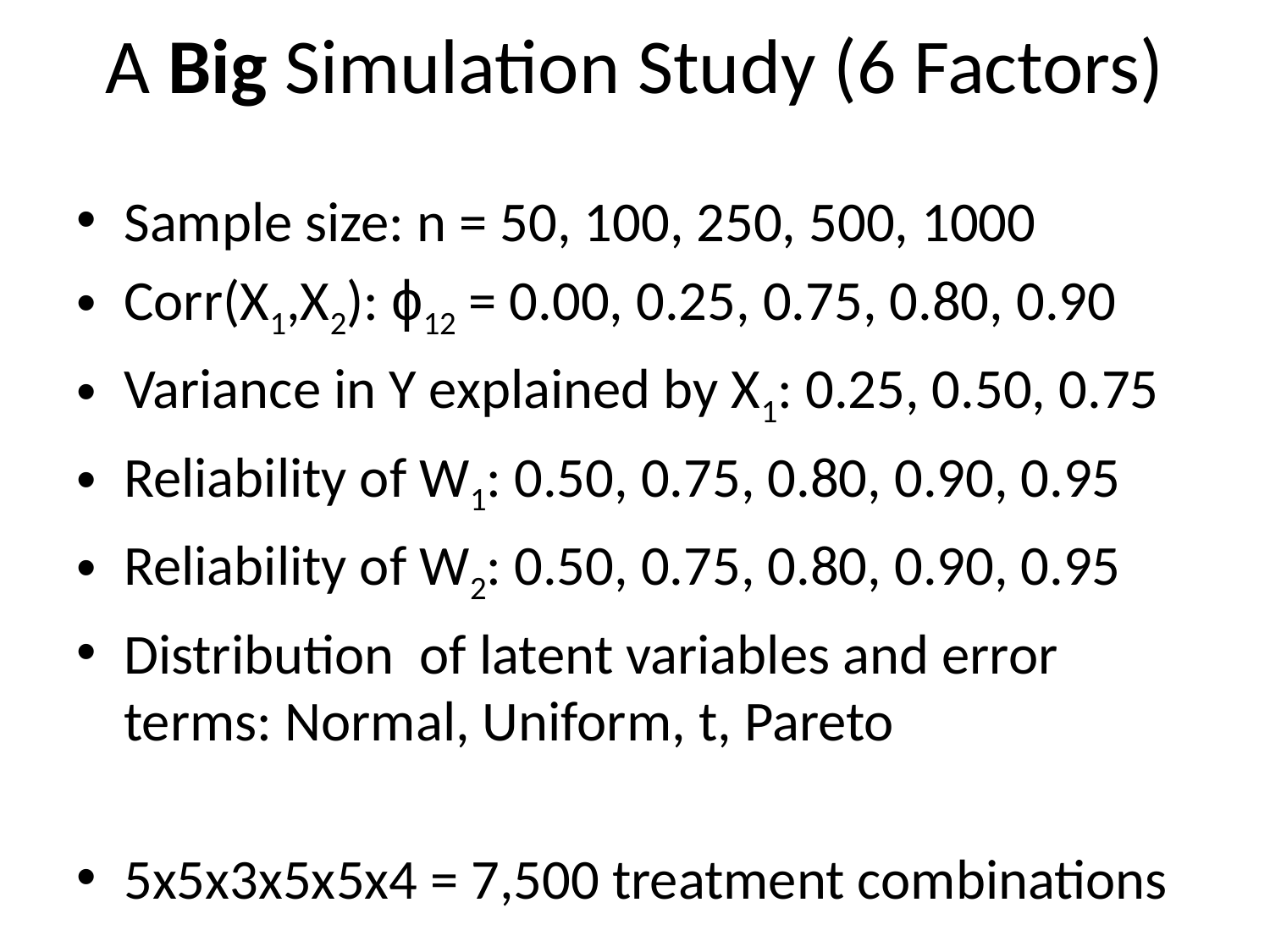

# A Big Simulation Study (6 Factors)
Sample size: n = 50, 100, 250, 500, 1000
Corr(X1,X2): ϕ12 = 0.00, 0.25, 0.75, 0.80, 0.90
Variance in Y explained by X1: 0.25, 0.50, 0.75
Reliability of W1: 0.50, 0.75, 0.80, 0.90, 0.95
Reliability of W2: 0.50, 0.75, 0.80, 0.90, 0.95
Distribution  of latent variables and error terms: Normal, Uniform, t, Pareto

5x5x3x5x5x4 = 7,500 treatment combinations